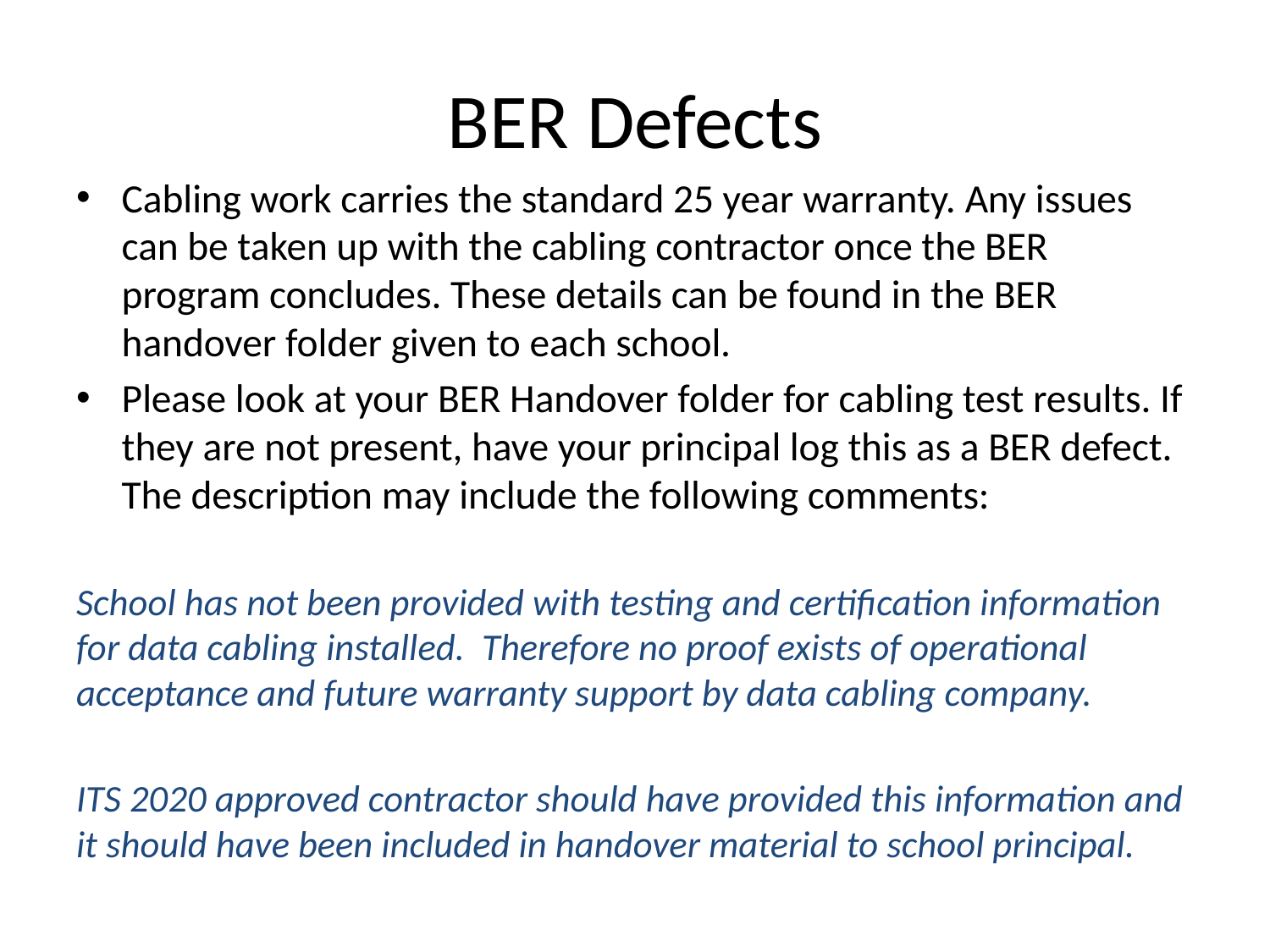

# BER Defects
Cabling work carries the standard 25 year warranty. Any issues can be taken up with the cabling contractor once the BER program concludes. These details can be found in the BER handover folder given to each school.
Please look at your BER Handover folder for cabling test results. If they are not present, have your principal log this as a BER defect. The description may include the following comments:

School has not been provided with testing and certification information for data cabling installed.  Therefore no proof exists of operational acceptance and future warranty support by data cabling company.

ITS 2020 approved contractor should have provided this information and it should have been included in handover material to school principal.